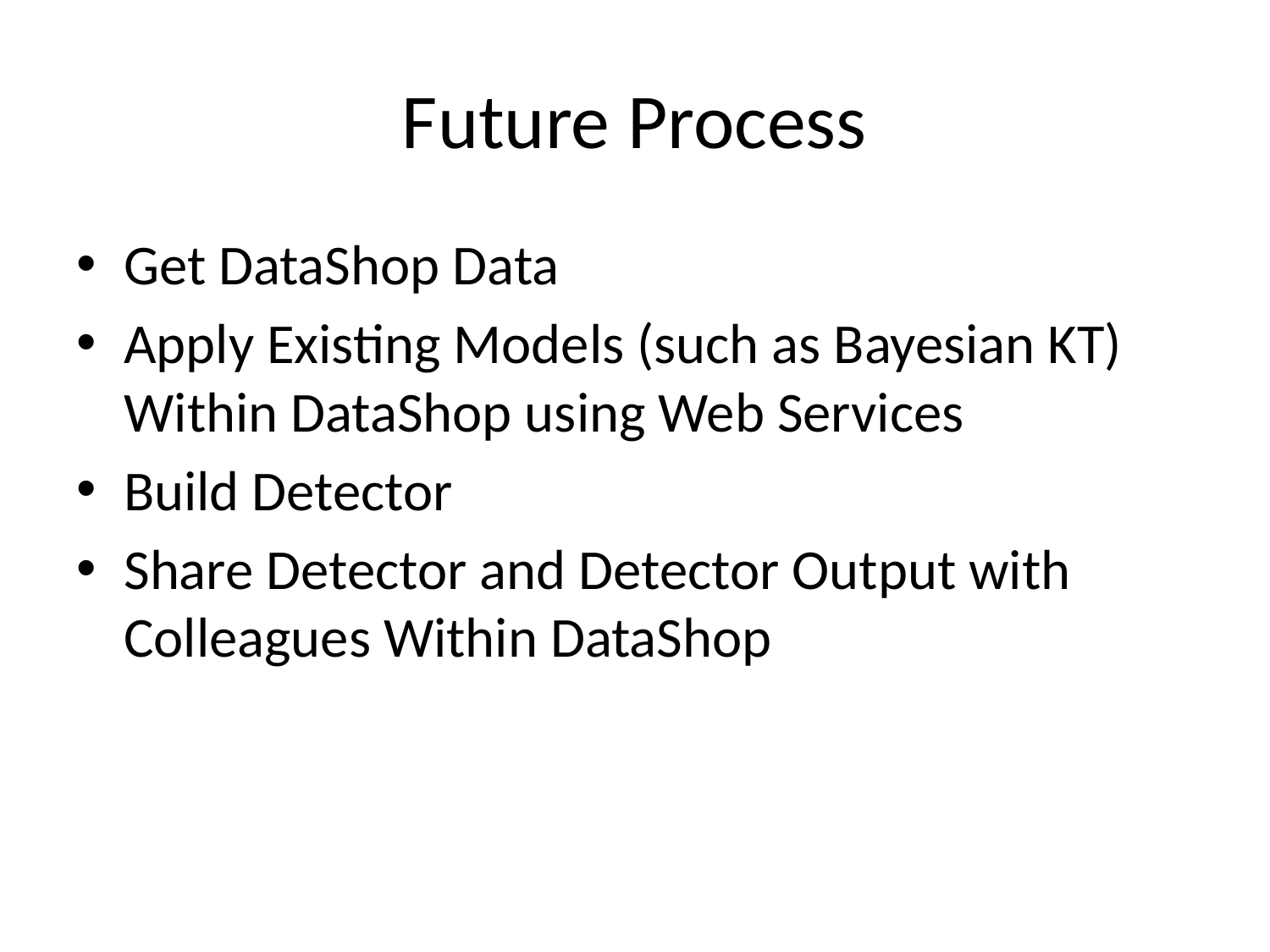

# Future Process
Get DataShop Data
Apply Existing Models (such as Bayesian KT) Within DataShop using Web Services
Build Detector
Share Detector and Detector Output with Colleagues Within DataShop